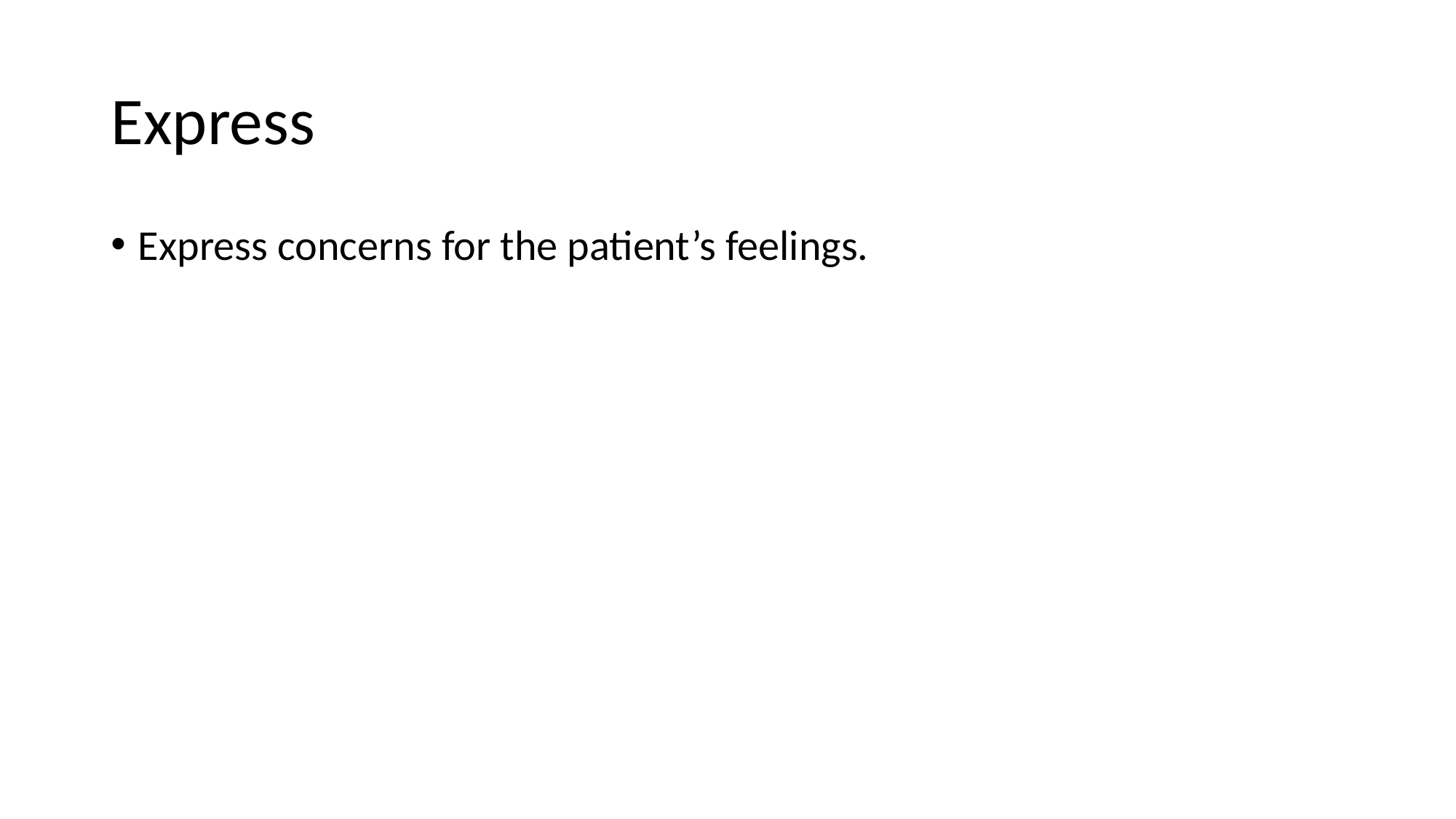

# Express
Express concerns for the patient’s feelings.